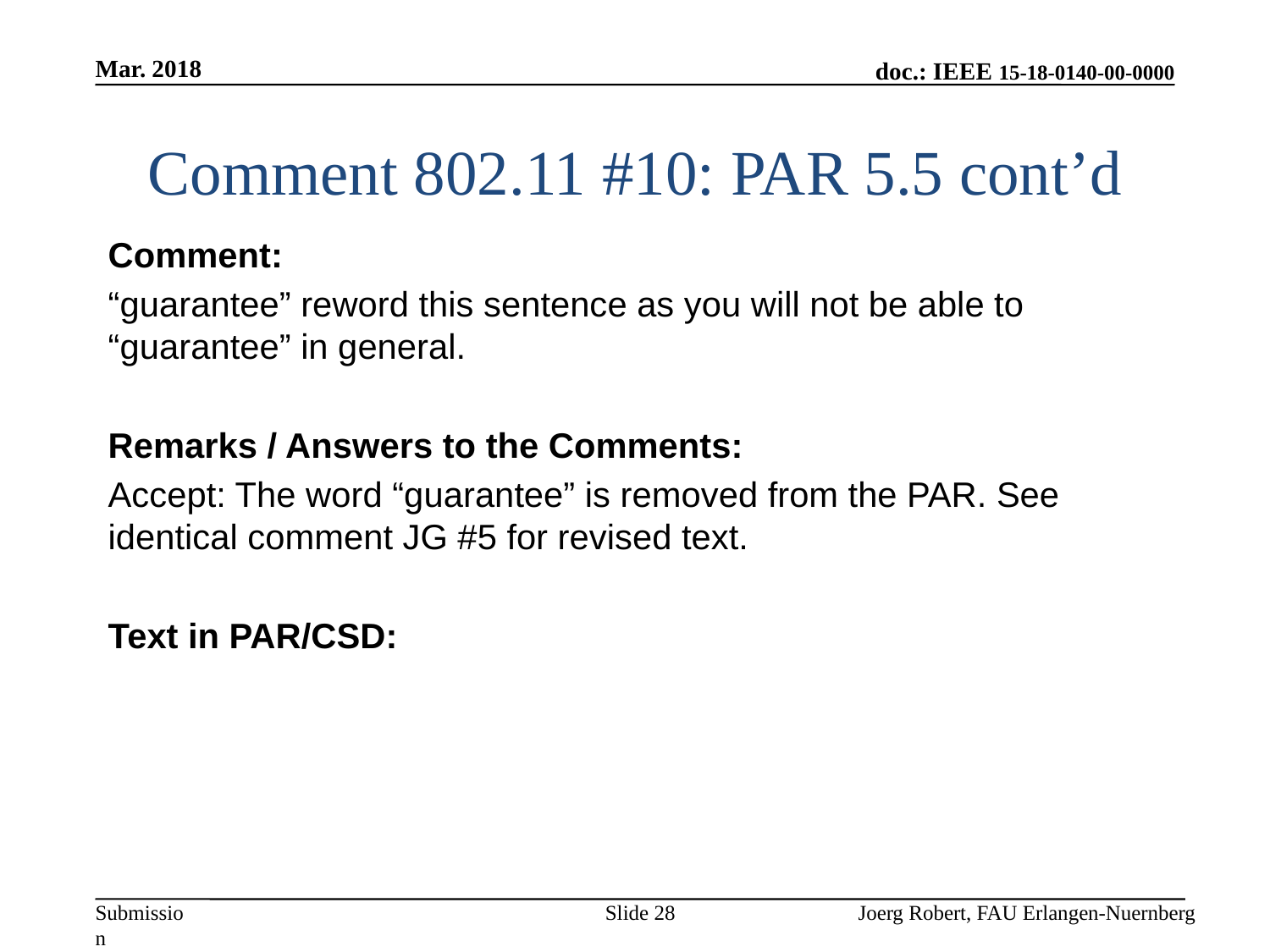

Mar. 2018
# Comment 802.11 #10: PAR 5.5 cont’d
Comment:
“guarantee” reword this sentence as you will not be able to “guarantee” in general.

Remarks / Answers to the Comments:
Accept: The word “guarantee” is removed from the PAR. See identical comment JG #5 for revised text.

Text in PAR/CSD:

Slide 28
Joerg Robert, FAU Erlangen-Nuernberg